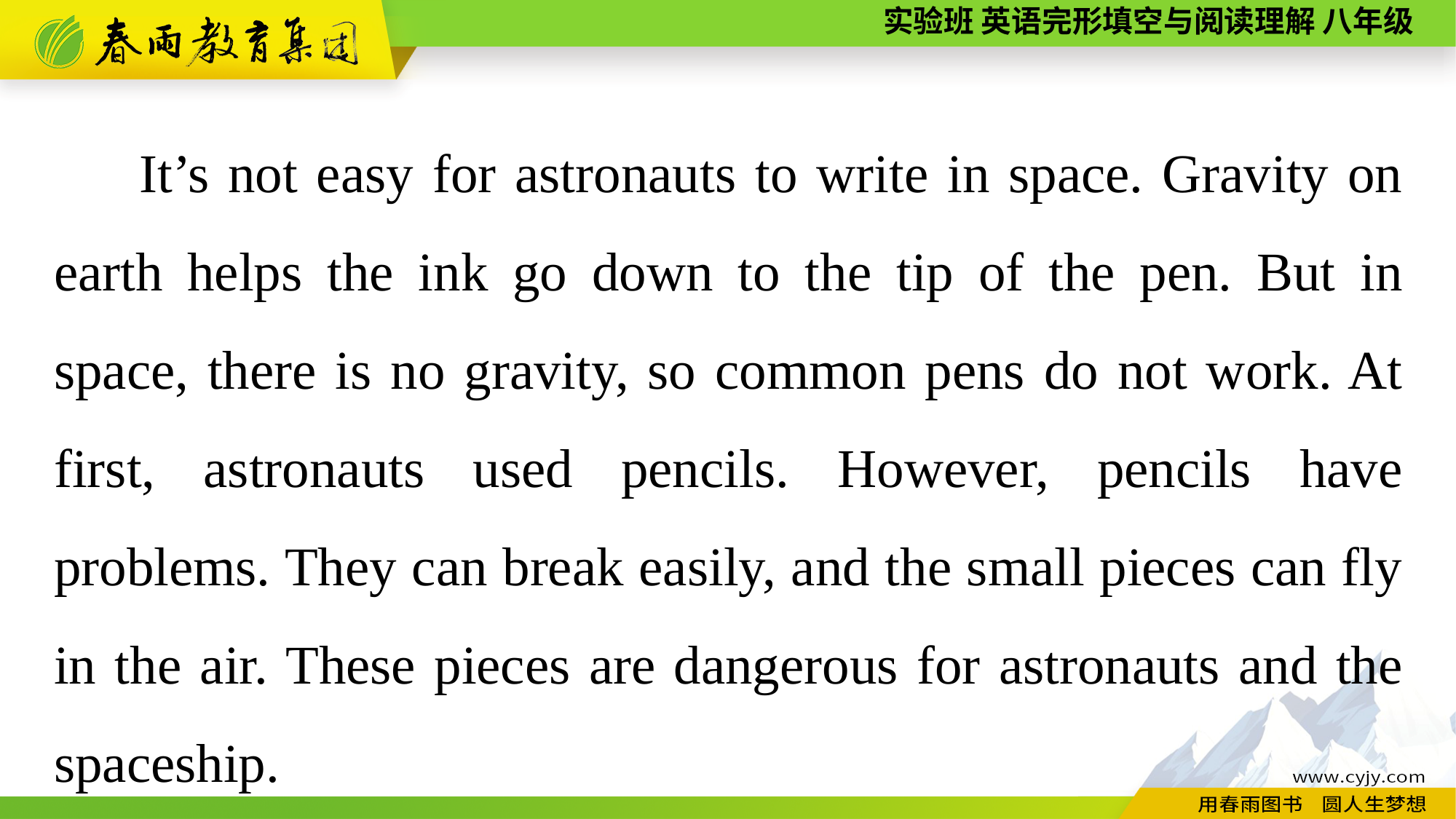

It’s not easy for astronauts to write in space. Gravity on earth helps the ink go down to the tip of the pen. But in space, there is no gravity, so common pens do not work. At first, astronauts used pencils. However, pencils have problems. They can break easily, and the small pieces can fly in the air. These pieces are dangerous for astronauts and the spaceship.